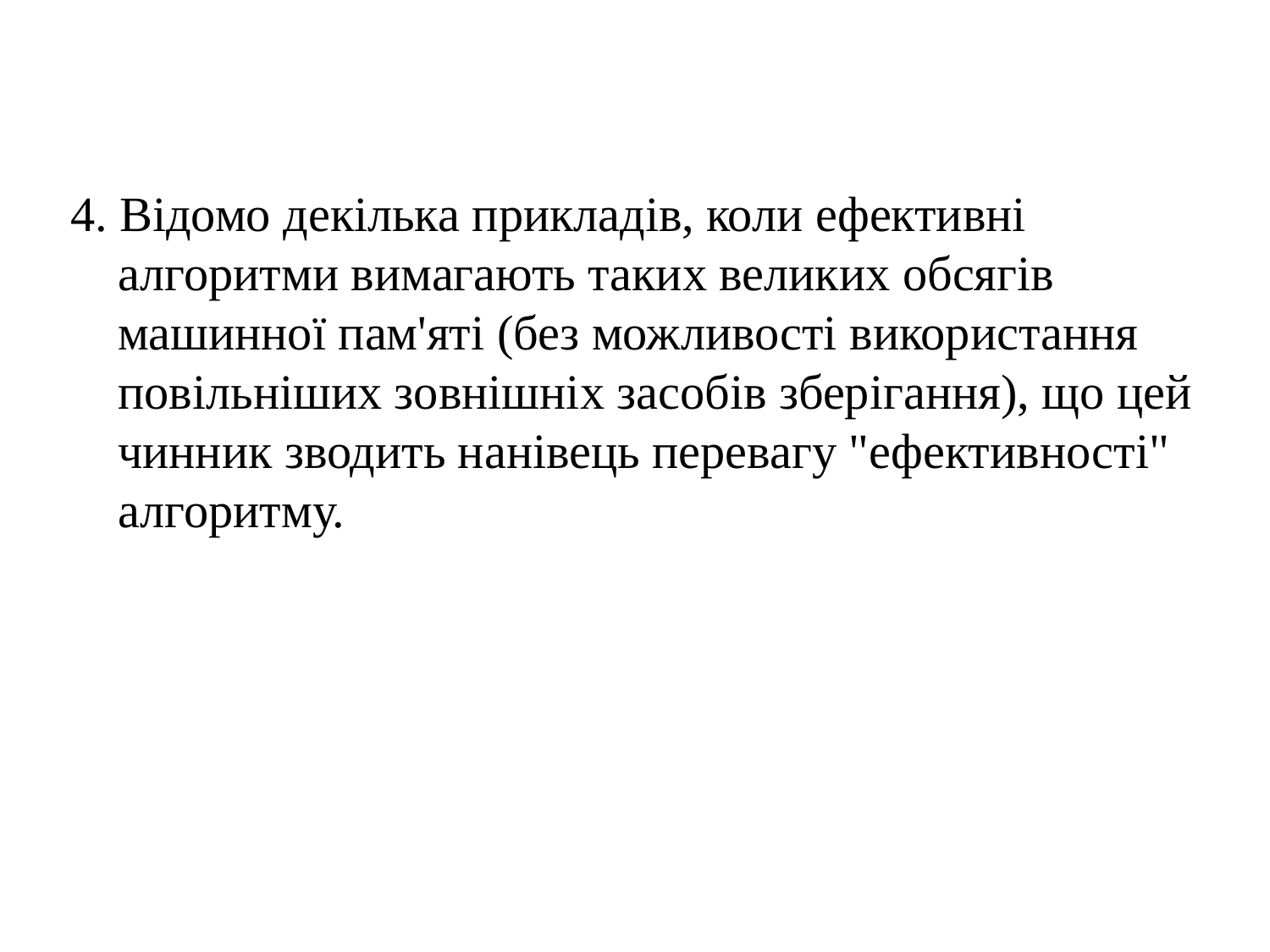

4. Відомо декілька прикладів, коли ефективні алгоритми вимагають таких великих обсягів машинної пам'яті (без можливості використання повільніших зовнішніх засобів зберігання), що цей чинник зводить нанівець перевагу "ефективності" алгоритму.